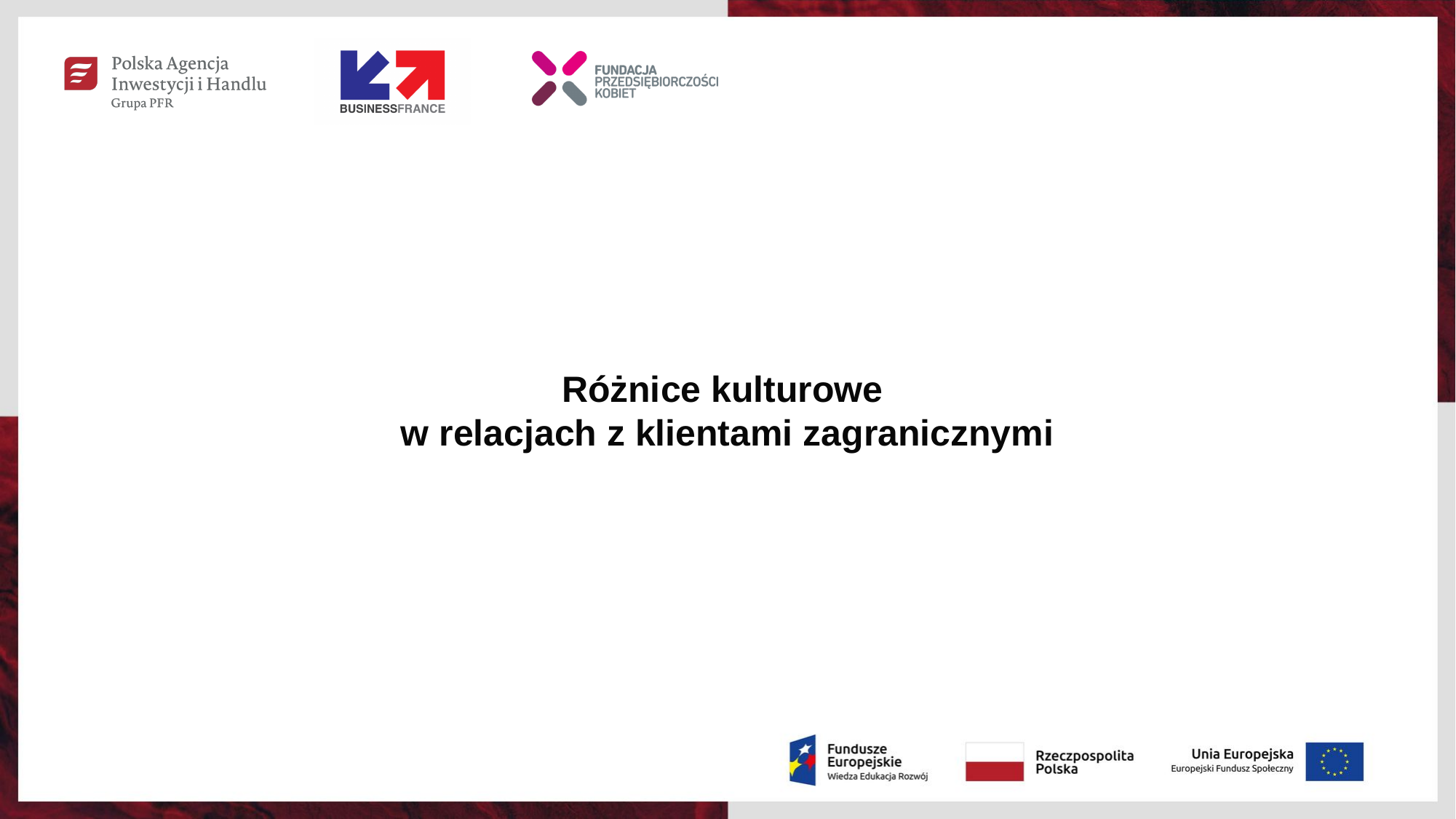

Różnice kulturowe
w relacjach z klientami zagranicznymi